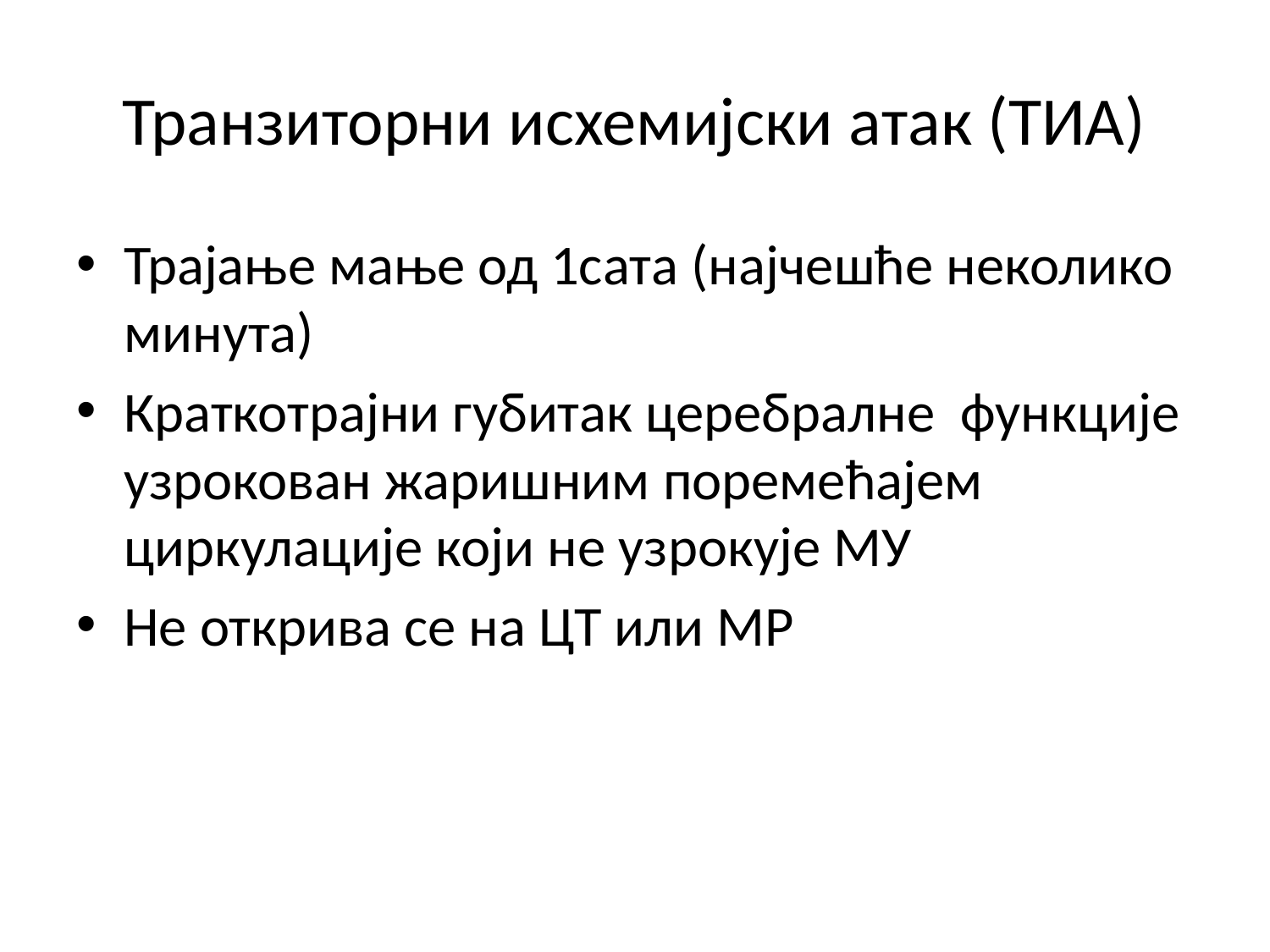

# Транзиторни исхемијски атак (ТИА)
Трајање мање од 1сата (најчешће неколико минута)
Краткотрајни губитак церебралне  функције узрокован жаришним поремећајем циркулације који не узрокује МУ
Не открива се на ЦТ или МР